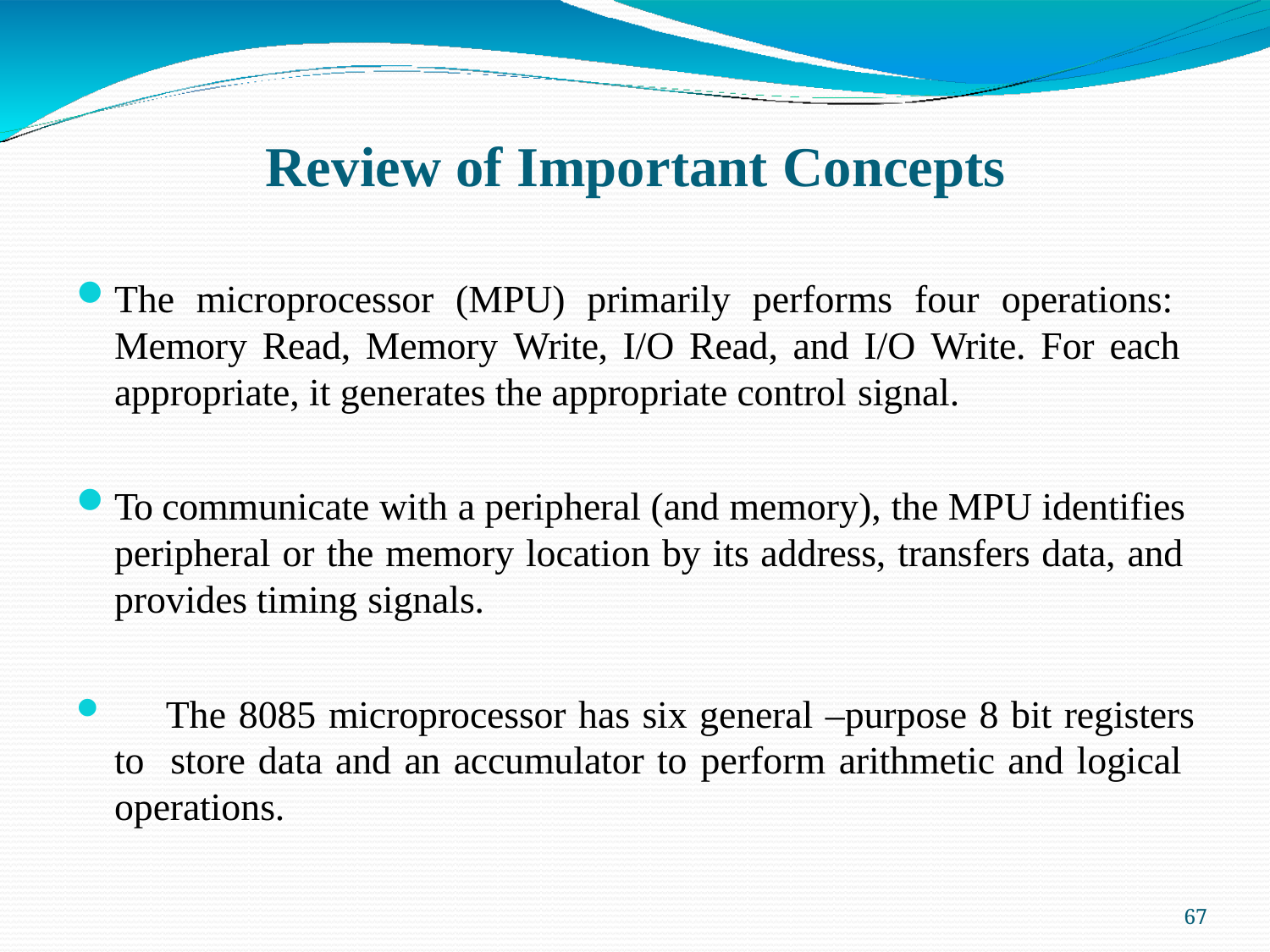

# Review of Important Concepts
The microprocessor (MPU) primarily performs four operations:  Memory Read, Memory Write, I/O Read, and I/O Write. For each  appropriate, it generates the appropriate control signal.

To communicate with a peripheral (and memory), the MPU identifies  peripheral or the memory location by its address, transfers data, and  provides timing signals.

	The 8085 microprocessor has six general –purpose 8 bit registers to  store data and an accumulator to perform arithmetic and logical  operations.
67